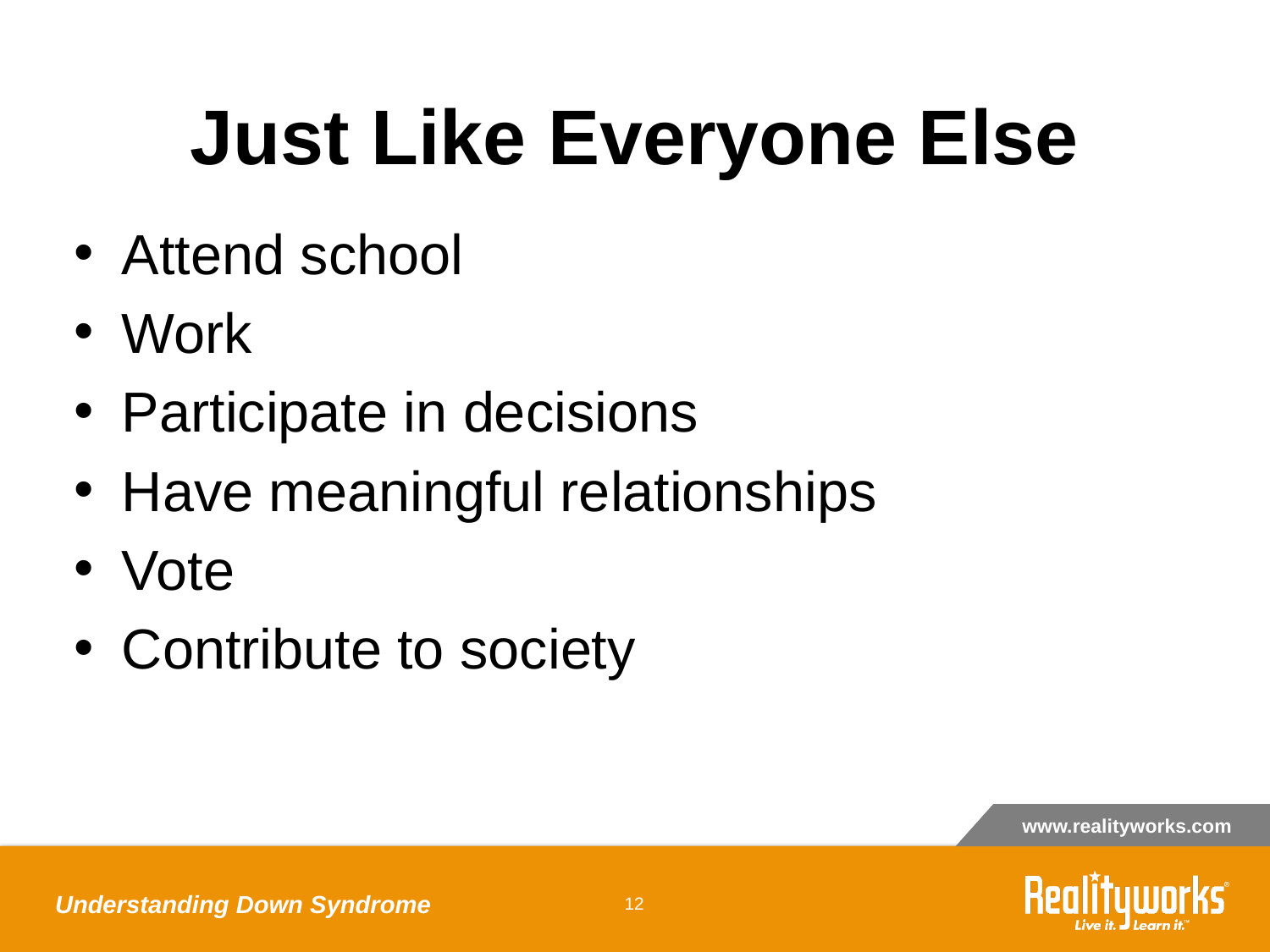

# Just Like Everyone Else
Attend school
Work
Participate in decisions
Have meaningful relationships
Vote
Contribute to society
Understanding Down Syndrome
12